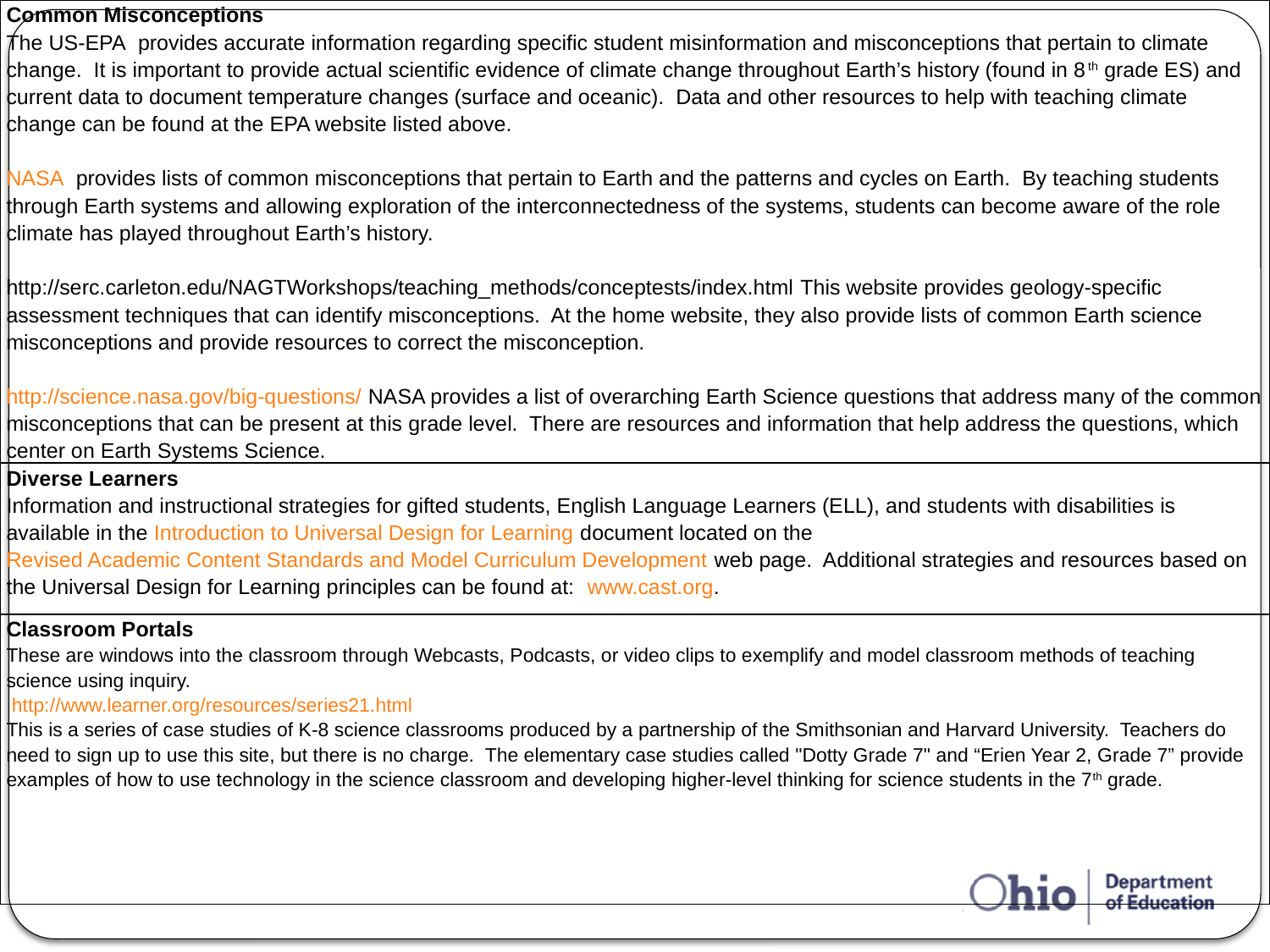

| Common Misconceptions The US-EPA provides accurate information regarding specific student misinformation and misconceptions that pertain to climate change. It is important to provide actual scientific evidence of climate change throughout Earth’s history (found in 8th grade ES) and current data to document temperature changes (surface and oceanic). Data and other resources to help with teaching climate change can be found at the EPA website listed above. NASA provides lists of common misconceptions that pertain to Earth and the patterns and cycles on Earth. By teaching students through Earth systems and allowing exploration of the interconnectedness of the systems, students can become aware of the role climate has played throughout Earth’s history. http://serc.carleton.edu/NAGTWorkshops/teaching\_methods/conceptests/index.html This website provides geology-specific assessment techniques that can identify misconceptions. At the home website, they also provide lists of common Earth science misconceptions and provide resources to correct the misconception. http://science.nasa.gov/big-questions/ NASA provides a list of overarching Earth Science questions that address many of the common misconceptions that can be present at this grade level. There are resources and information that help address the questions, which center on Earth Systems Science. |
| --- |
| Diverse Learners Information and instructional strategies for gifted students, English Language Learners (ELL), and students with disabilities is available in the Introduction to Universal Design for Learning document located on the Revised Academic Content Standards and Model Curriculum Development web page.  Additional strategies and resources based on the Universal Design for Learning principles can be found at:  www.cast.org. |
| Classroom Portals These are windows into the classroom through Webcasts, Podcasts, or video clips to exemplify and model classroom methods of teaching science using inquiry. http://www.learner.org/resources/series21.html This is a series of case studies of K-8 science classrooms produced by a partnership of the Smithsonian and Harvard University. Teachers do need to sign up to use this site, but there is no charge. The elementary case studies called "Dotty Grade 7" and “Erien Year 2, Grade 7” provide examples of how to use technology in the science classroom and developing higher-level thinking for science students in the 7th grade. |